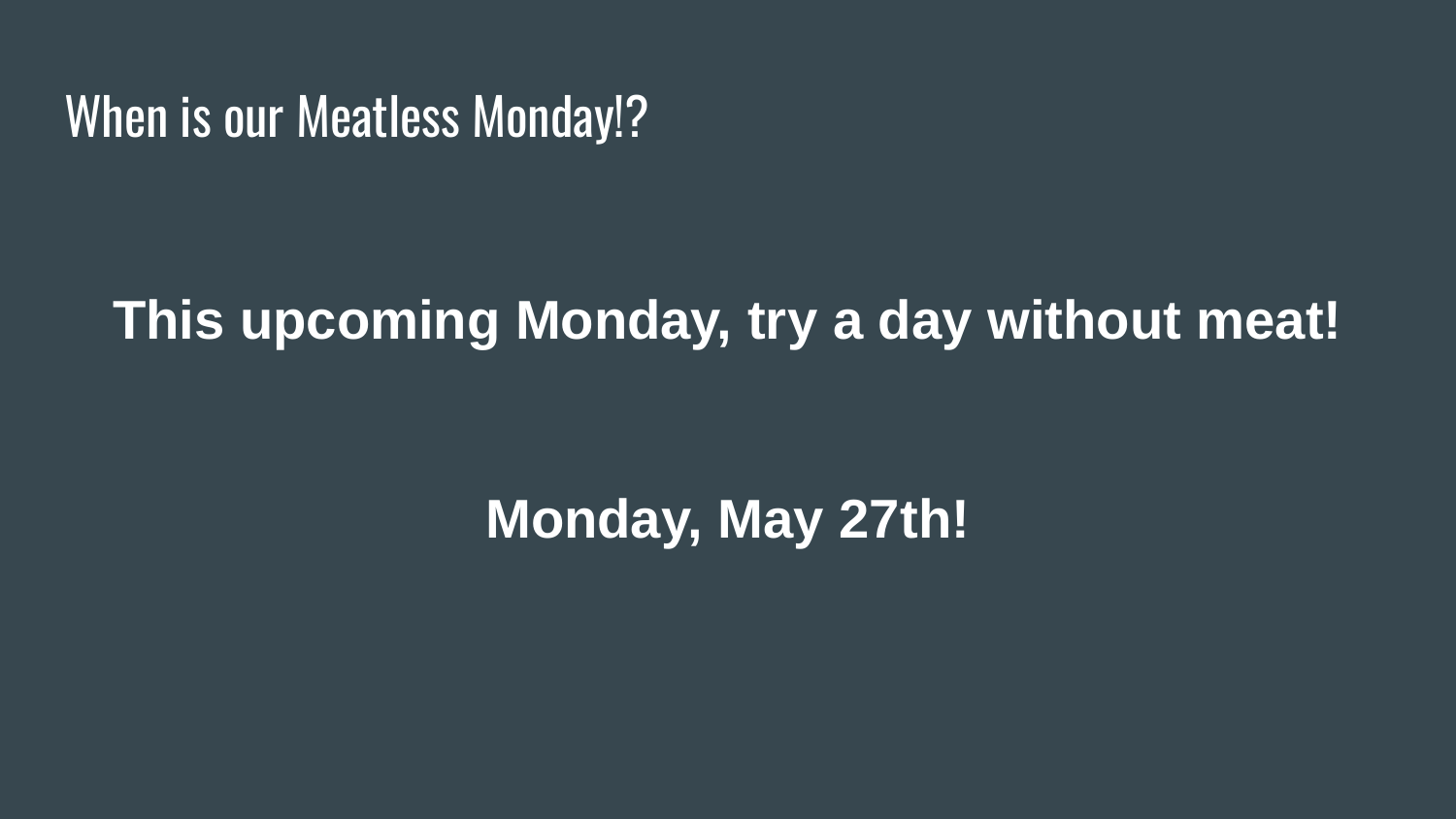

# When is our Meatless Monday!?
This upcoming Monday, try a day without meat!

Monday, May 27th!